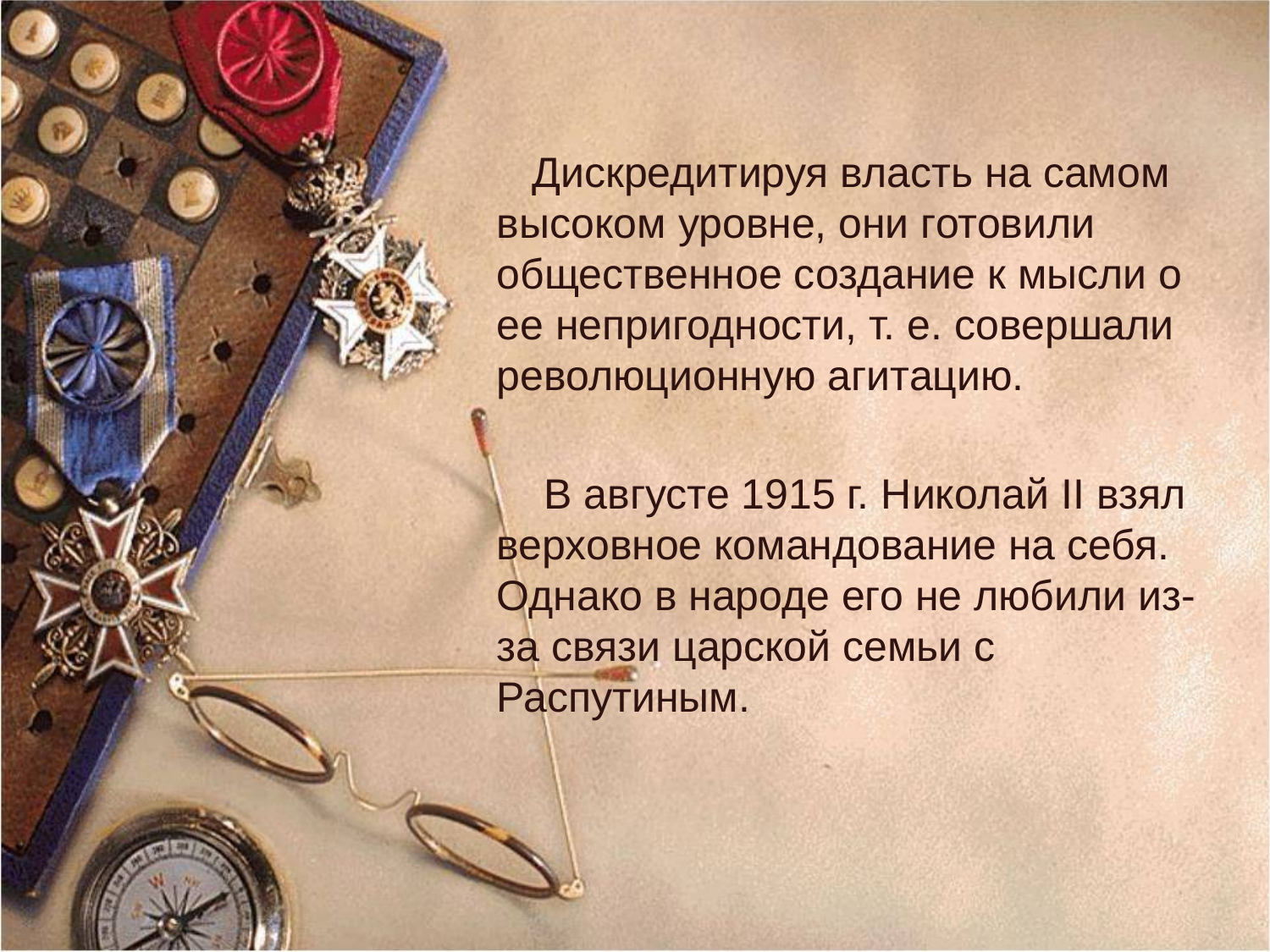

#
       Дискредитируя власть на самом высоком уровне, они готовили общественное создание к мысли о ее непригодности, т. е. совершали революционную агитацию.

        В августе 1915 г. Николай II взял верховное командование на себя. Однако в народе его не любили из-за связи царской семьи с Распутиным.